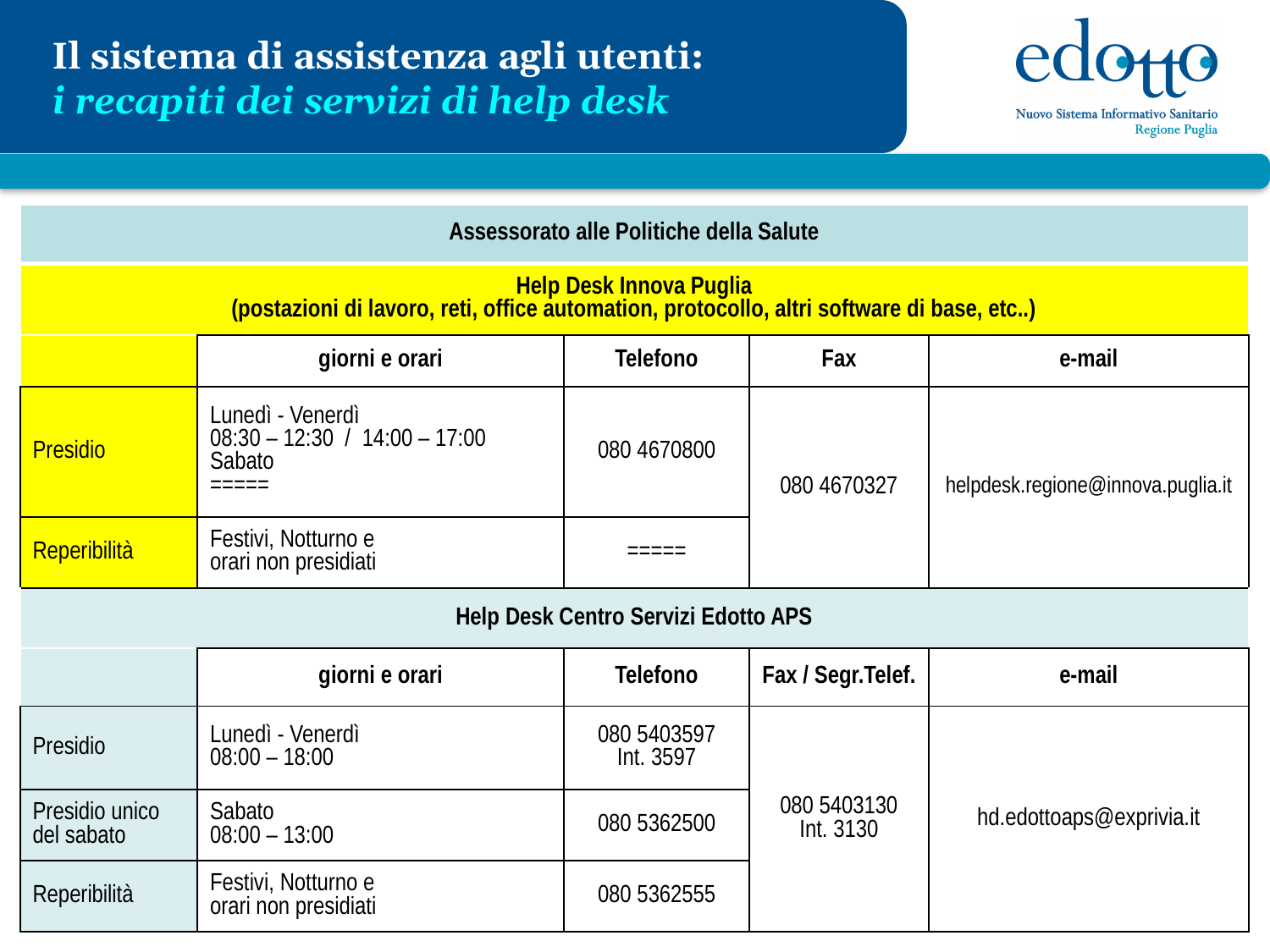

# Il sistema di assistenza agli utenti: i recapiti dei servizi di help desk
| Assessorato alle Politiche della Salute |  |  |  |  |
| --- | --- | --- | --- | --- |
| Help Desk Innova Puglia (postazioni di lavoro, reti, office automation, protocollo, altri software di base, etc..) |  |  |  |  |
|  | giorni e orari | Telefono | Fax | e-mail |
| Presidio | Lunedì - Venerdì 08:30 – 12:30 / 14:00 – 17:00 Sabato ===== | 080 4670800 | 080 4670327 | helpdesk.regione@innova.puglia.it |
| Reperibilità | Festivi, Notturno e orari non presidiati | ===== |  |  |
| Help Desk Centro Servizi Edotto APS |  |  |  |  |
|  | giorni e orari | Telefono | Fax / Segr.Telef. | e-mail |
| Presidio | Lunedì - Venerdì 08:00 – 18:00 | 080 5403597 Int. 3597 | 080 5403130 Int. 3130 | hd.edottoaps@exprivia.it |
| Presidio unico del sabato | Sabato 08:00 – 13:00 | 080 5362500 |  |  |
| Reperibilità | Festivi, Notturno e orari non presidiati | 080 5362555 |  |  |